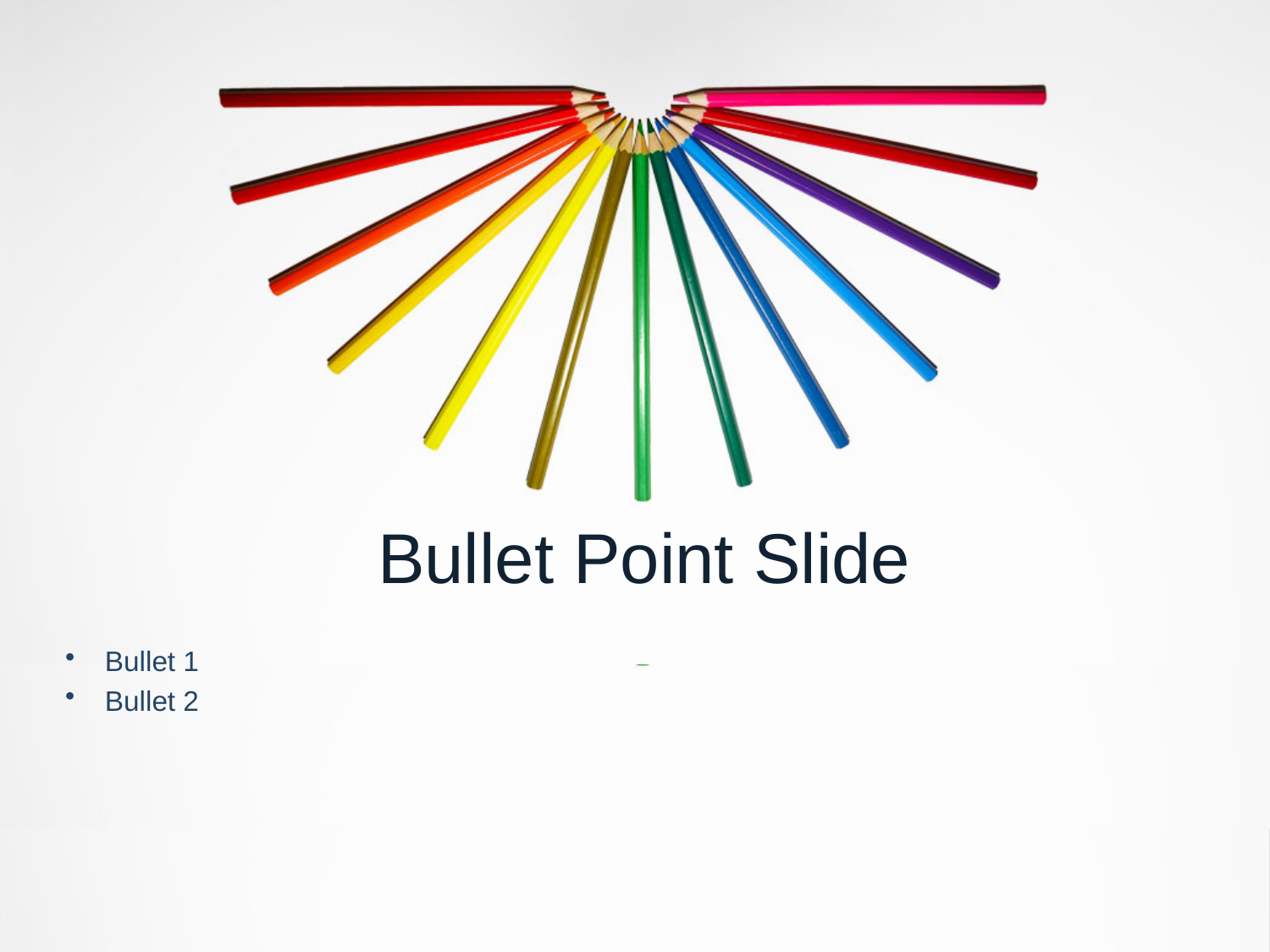

# Bullet Point Slide
Bullet 1
Bullet 2